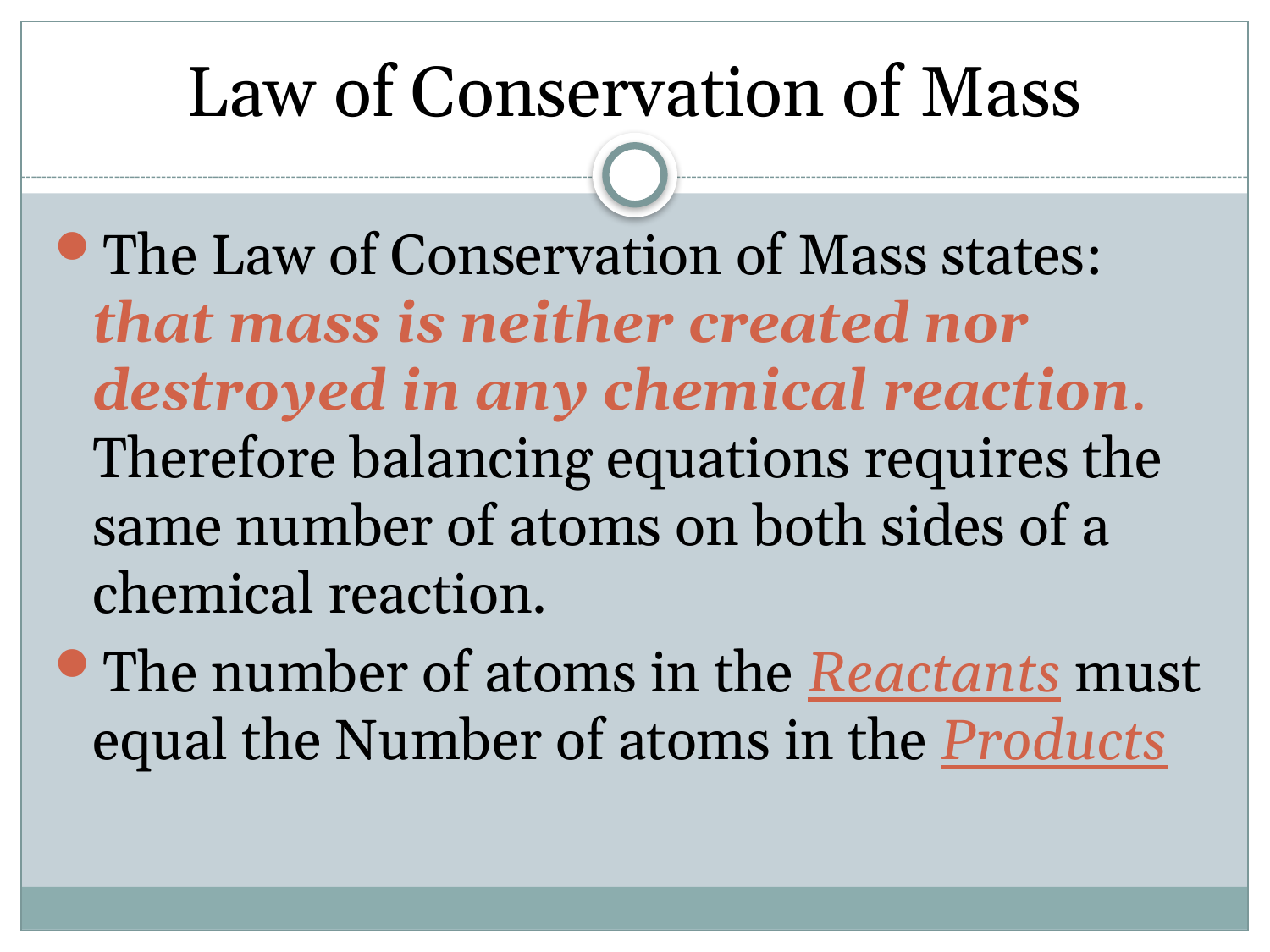

# Law of Conservation of Mass
The Law of Conservation of Mass states: that mass is neither created nor destroyed in any chemical reaction. Therefore balancing equations requires the same number of atoms on both sides of a chemical reaction.
The number of atoms in the Reactants must equal the Number of atoms in the Products